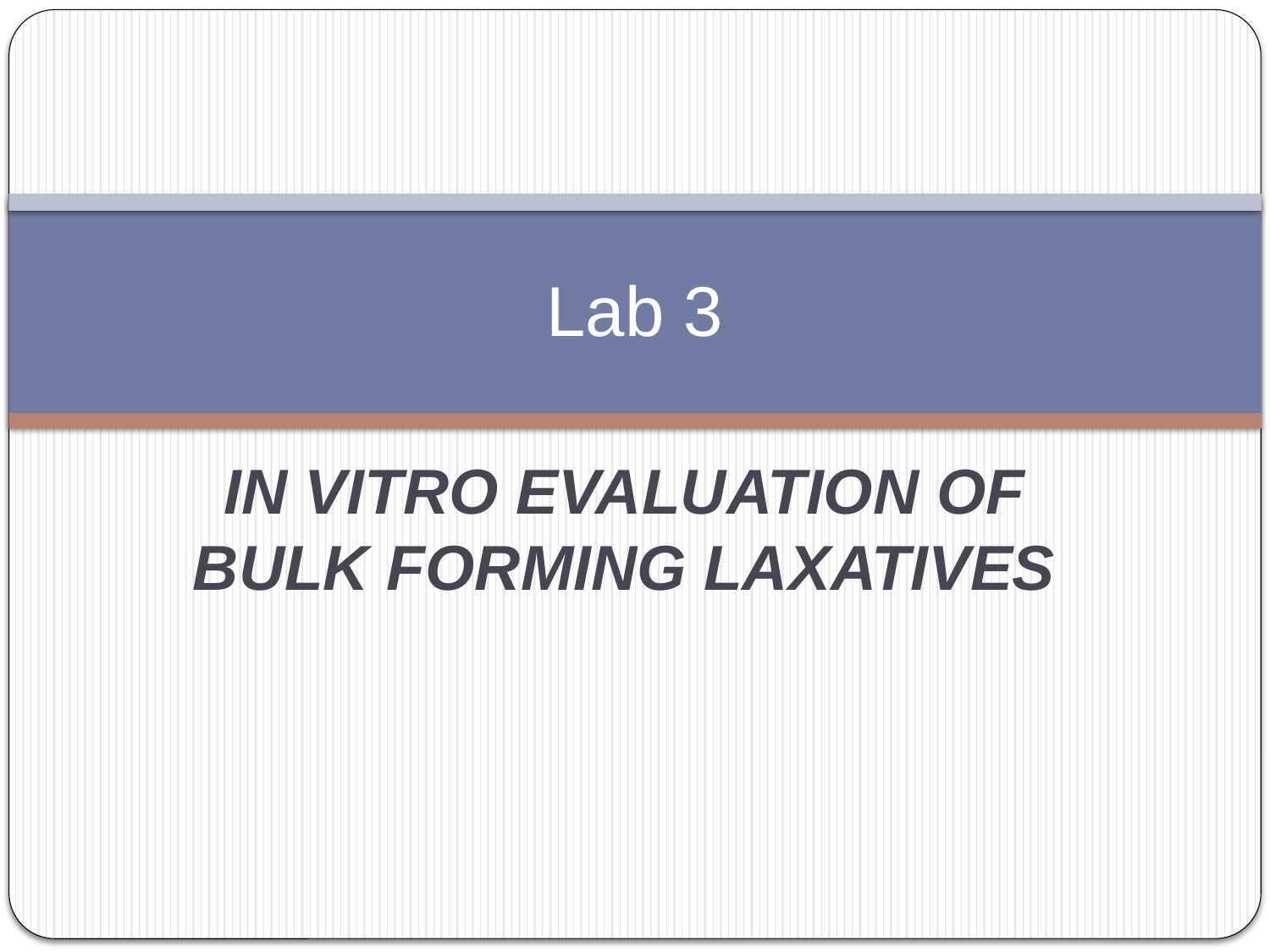

# Lab 3
IN VITRO EVALUATION OF BULK FORMING LAXATIVES